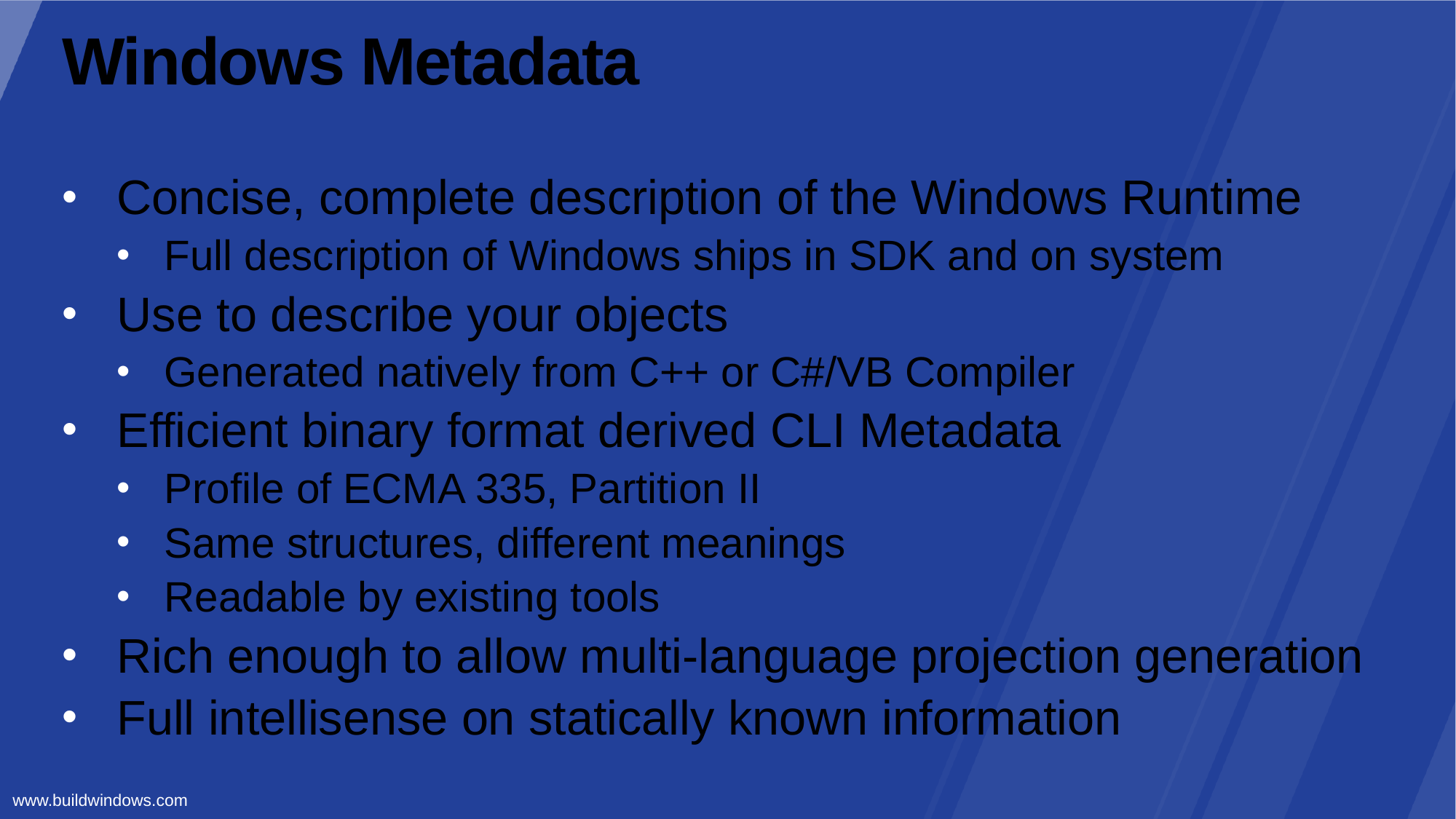

# Windows Metadata
Concise, complete description of the Windows Runtime
Full description of Windows ships in SDK and on system
Use to describe your objects
Generated natively from C++ or C#/VB Compiler
Efficient binary format derived CLI Metadata
Profile of ECMA 335, Partition II
Same structures, different meanings
Readable by existing tools
Rich enough to allow multi-language projection generation
Full intellisense on statically known information